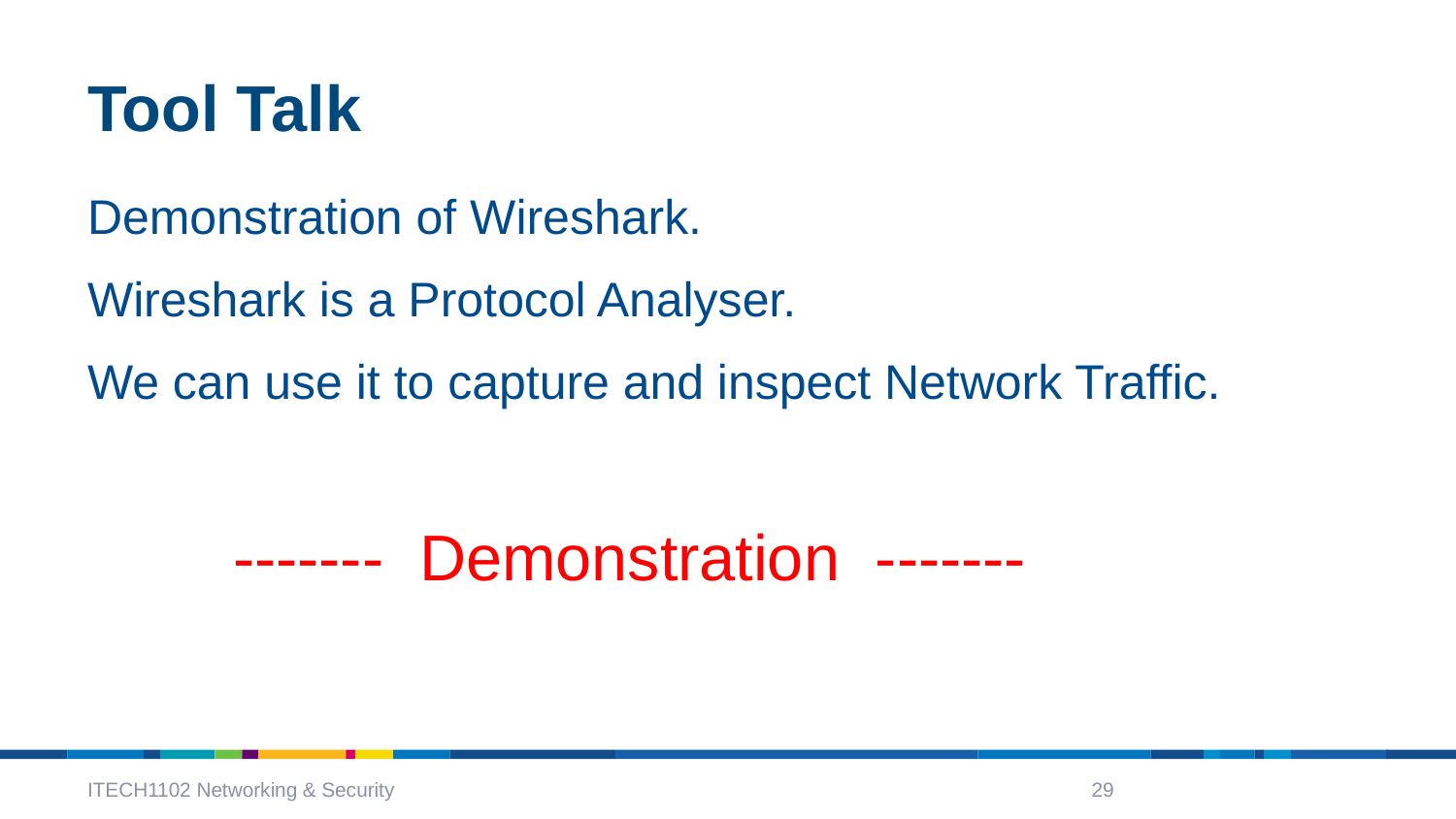

# Tool Talk
Demonstration of Wireshark.
Wireshark is a Protocol Analyser.
We can use it to capture and inspect Network Traffic.

	-------  Demonstration  -------

ITECH1102 Networking & Security
29